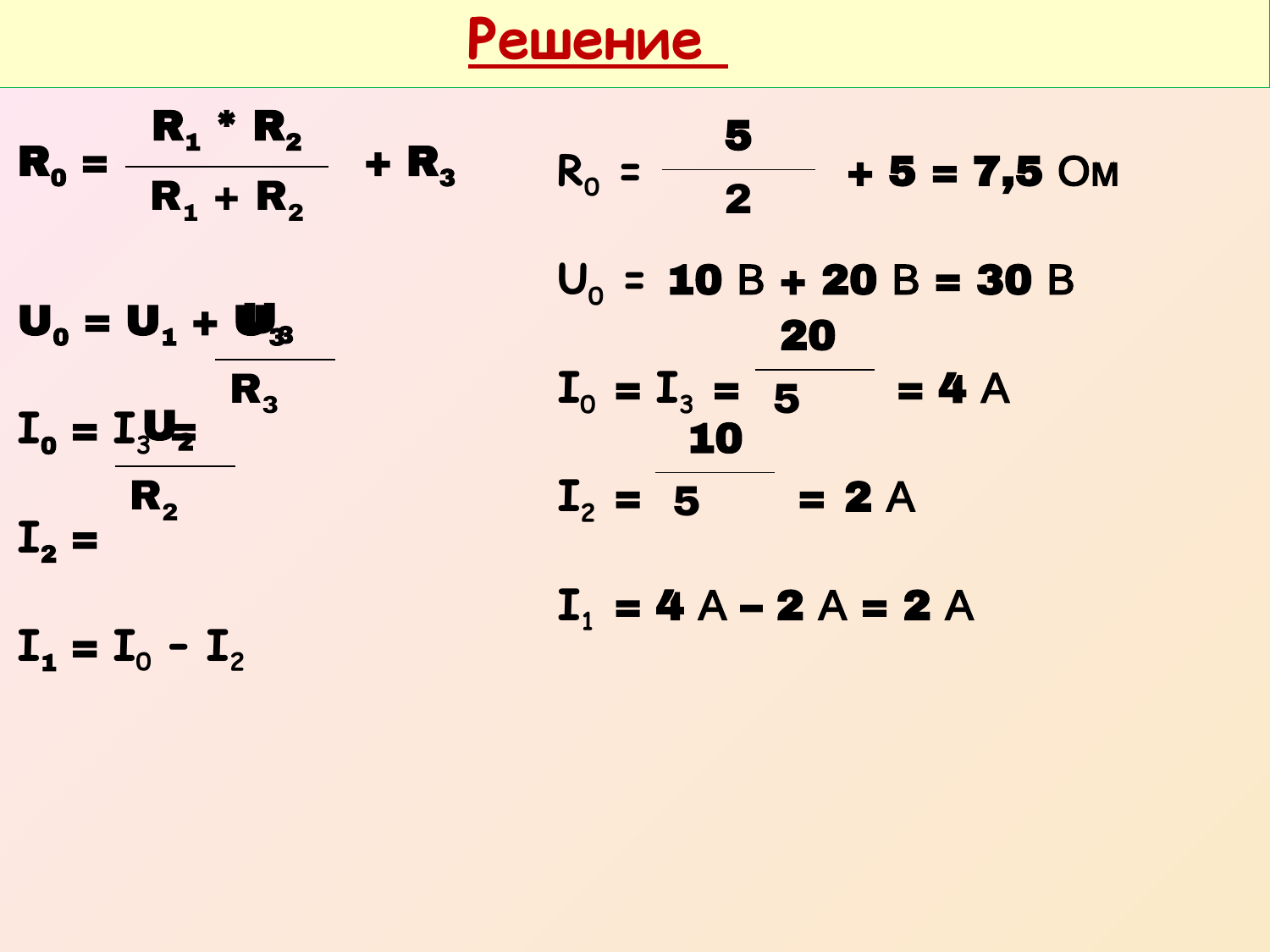

Решение

R0 =                  + R3

U0 = U1 + U3

I0 = I3 =

I2 =

I1 = I0 – I2

R0 =           + 5 = 7,5 Ом

U0 = 10 В + 20 В = 30 В

I0 = I3 =           = 4 А

I2 =           = 2 А

I1 = 4 А – 2 А = 2 А

| R1 \* R2 |
| --- |
| R1 + R2 |
| 5 |
| --- |
| 2 |
| U3 |
| --- |
| R3 |
| 20 |
| --- |
| 5 |
| U2 |
| --- |
| R2 |
| 10 |
| --- |
| 5 |